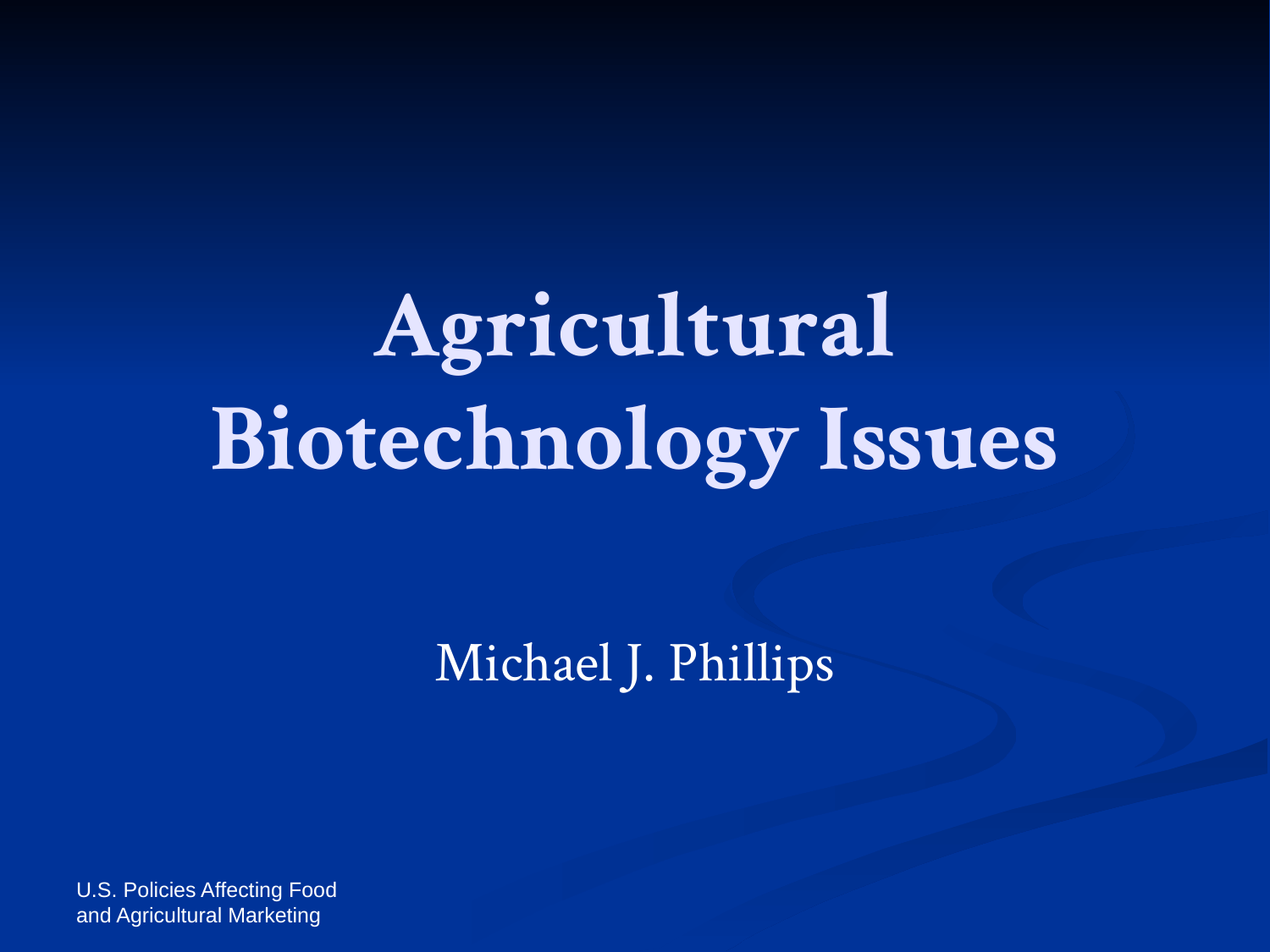

# Agricultural Biotechnology Issues

Michael J. Phillips

U.S. Policies Affecting Food and Agricultural Marketing